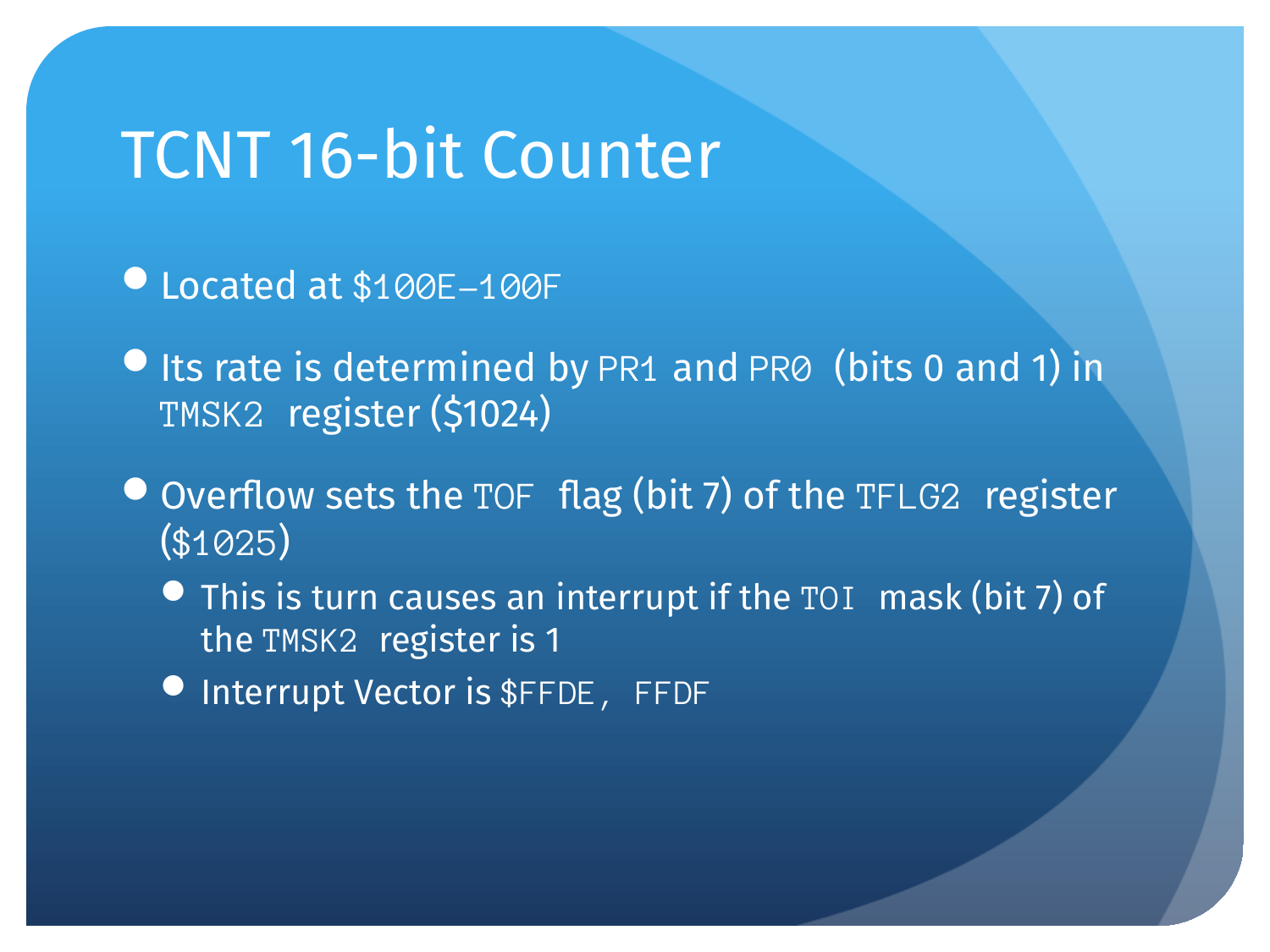

# TCNT 16-bit Counter
Located at $100E-100F
Its rate is determined by PR1 and PR0 (bits 0 and 1) in TMSK2 register ($1024)
Overflow sets the TOF flag (bit 7) of the TFLG2 register ($1025)
This is turn causes an interrupt if the TOI mask (bit 7) of the TMSK2 register is 1
Interrupt Vector is $FFDE, FFDF